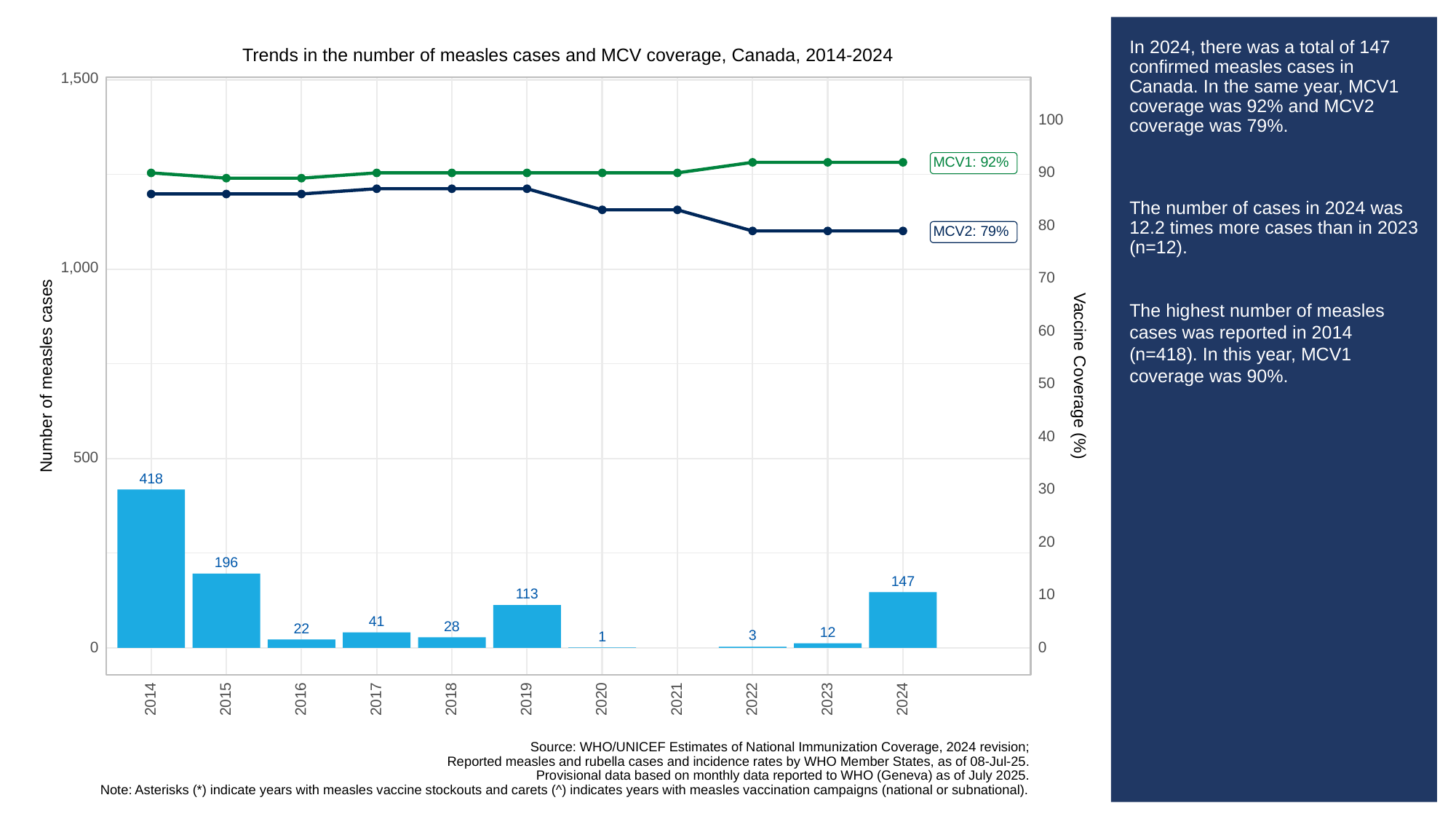

# In 2024, there was a total of 147 confirmed measles cases in Canada. In the same year, MCV1 coverage was 92% and MCV2 coverage was 79%.

The number of cases in 2024 was 12.2 times more cases than in 2023 (n=12).

The highest number of measles cases was reported in 2014 (n=418). In this year, MCV1 coverage was 90%.

Trends in the number of measles cases and MCV coverage, Canada, 2014-2024
1,500

100

MCV1: 92%

90

80

MCV2: 79%

1,000

70
60

Vaccine Coverage (%)
Number of measles cases
50
40
500

418
30

20

196

147
10
113

41
28
22
12
3
1

0
0

2023
2014
2015
2016
2017
2018
2019
2020
2021
2022
2024
Source: WHO/UNICEF Estimates of National Immunization Coverage, 2024 revision;
Reported measles and rubella cases and incidence rates by WHO Member States, as of 08-Jul-25.
Provisional data based on monthly data reported to WHO (Geneva) as of July 2025.
Note: Asterisks (*) indicate years with measles vaccine stockouts and carets (^) indicates years with measles vaccination campaigns (national or subnational).